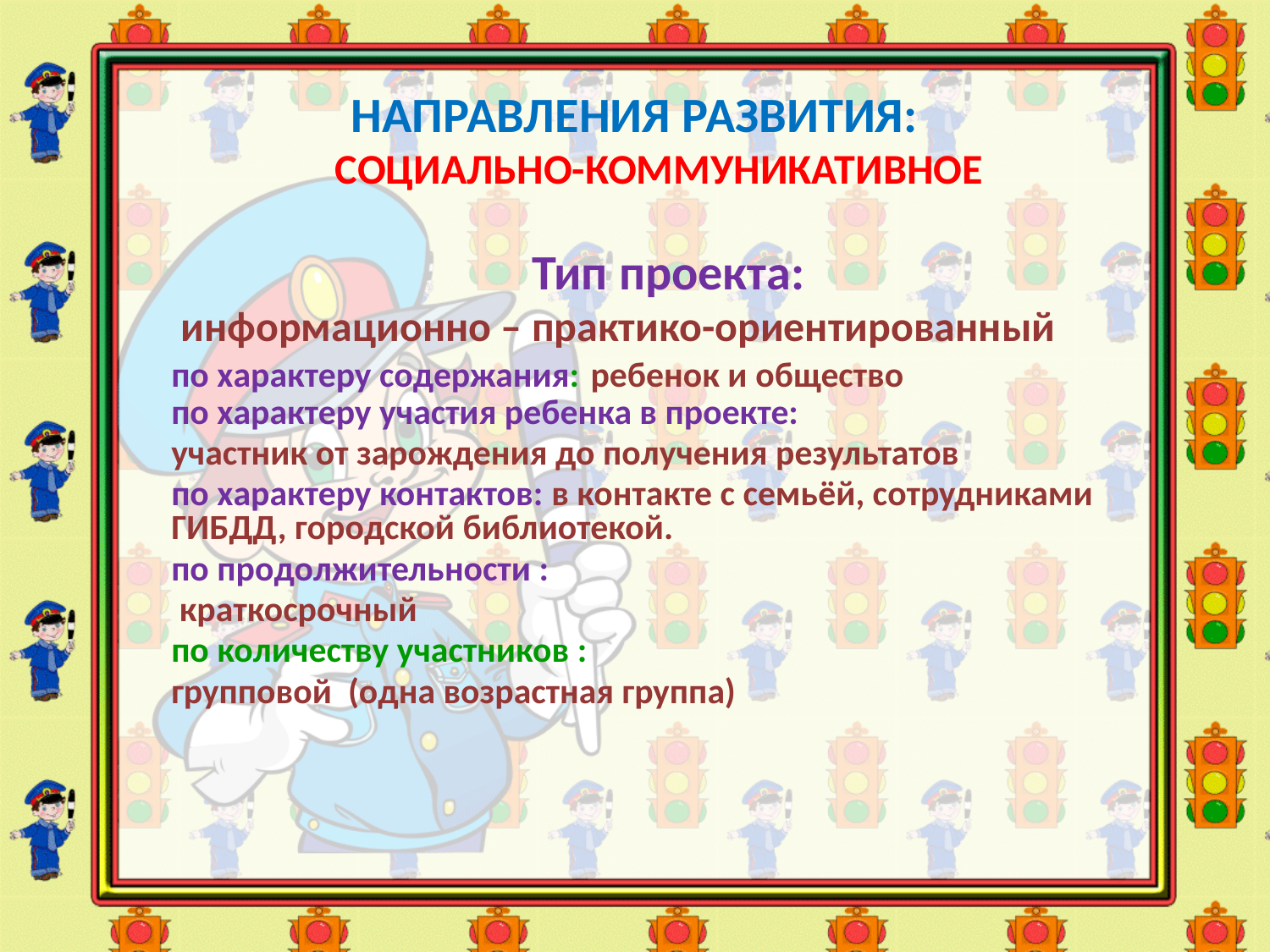

# Направления развития: социально-коммуникативное

Тип проекта:
 информационно – практико-ориентированный
по характеру содержания: ребенок и общество
по характеру участия ребенка в проекте:
участник от зарождения до получения результатов
по характеру контактов: в контакте с семьёй, сотрудниками  ГИБДД, городской библиотекой.
по продолжительности :
 краткосрочный
по количеству участников :
групповой  (одна возрастная группа)